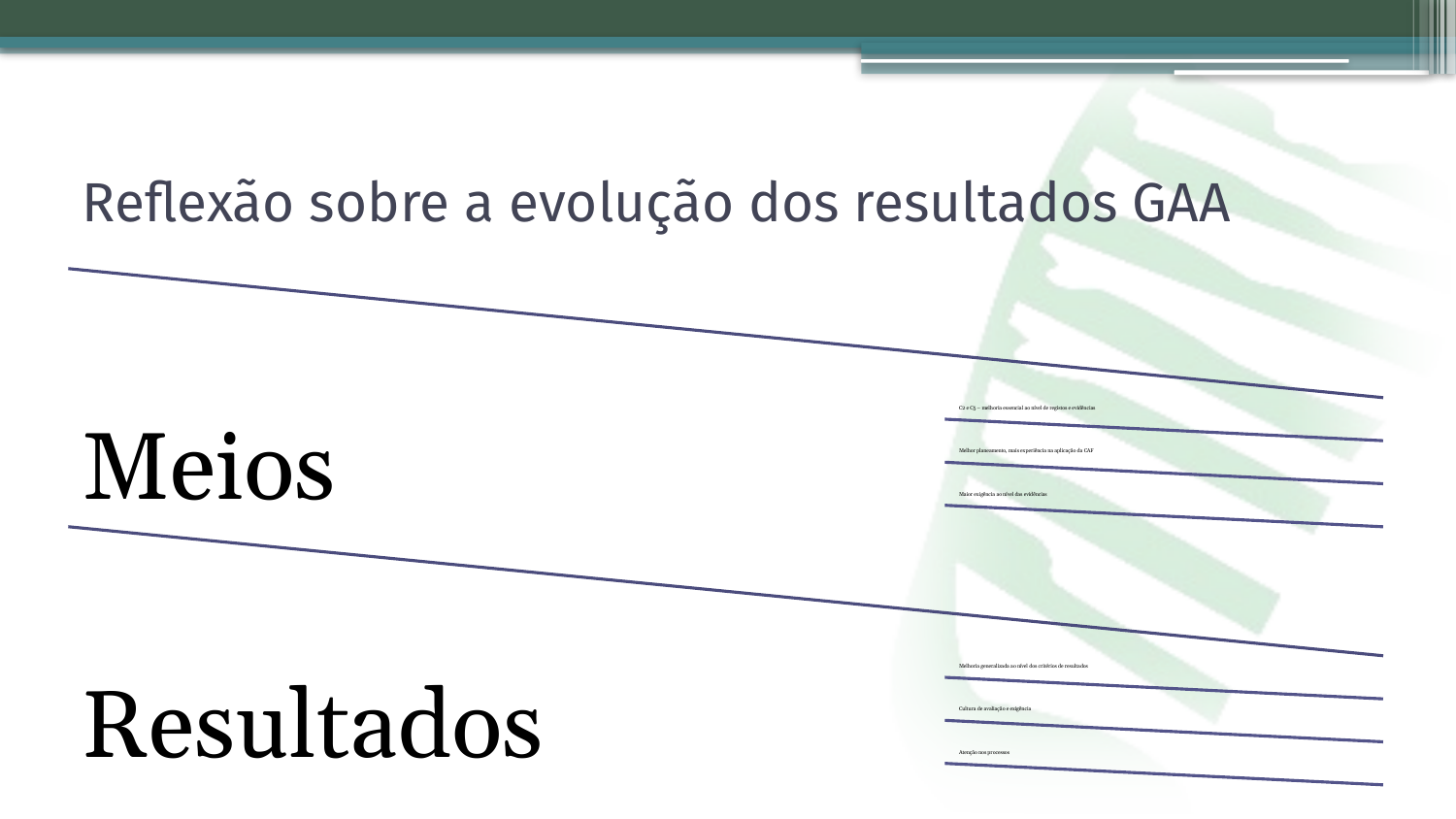

# Reflexão sobre a evolução dos resultados GAA
Meios
Resultados
C2 e C5 – melhoria essencial ao nível de registos e evidências
Melhoria generalizada ao nível dos critérios de resultados
Cultura de avaliação e exigência
Melhor planeamento, mais experiência na aplicação da CAF
Maior exigência ao nível das evidências
Atenção nos processos